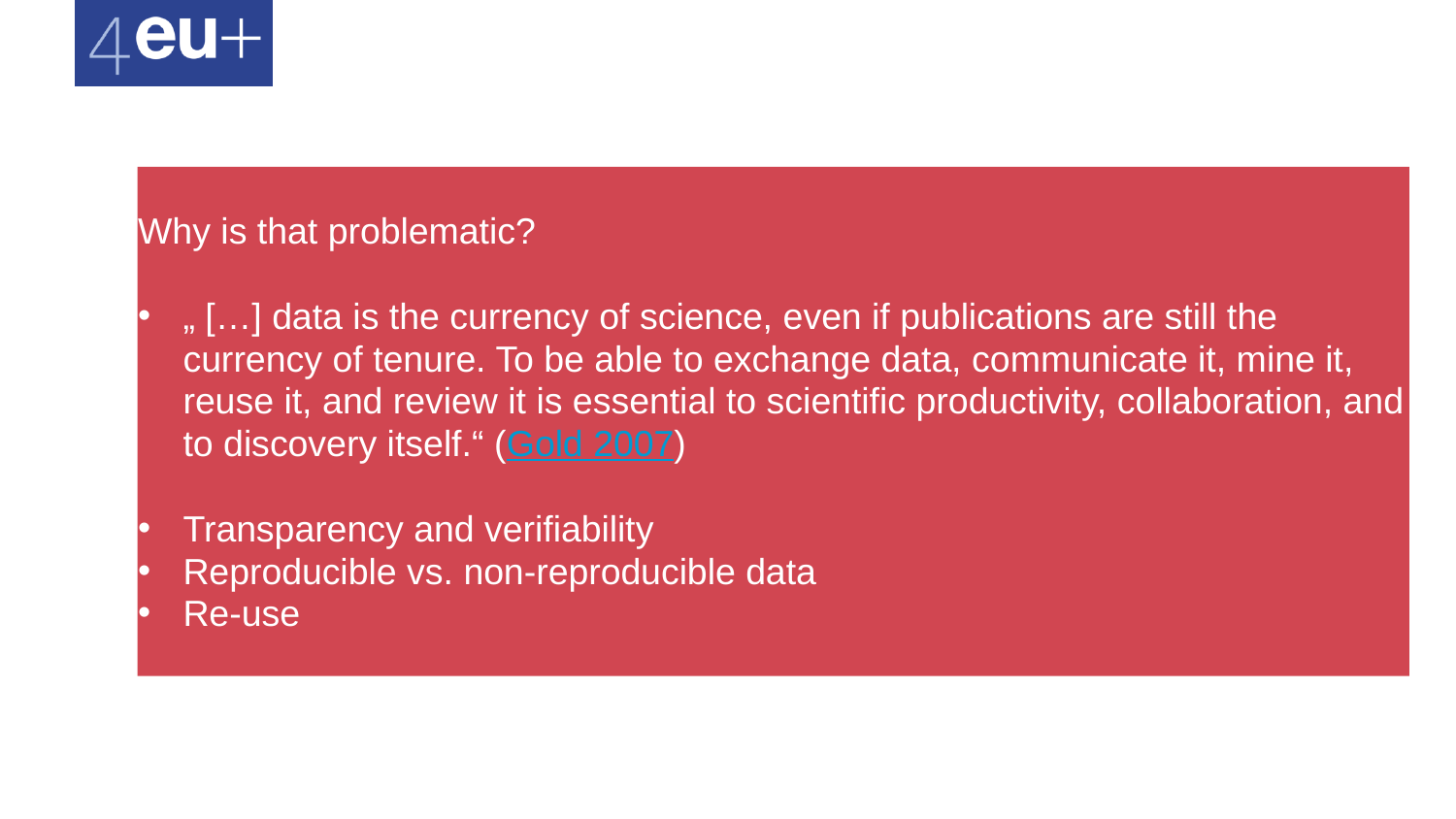

Why is that problematic?

„ […] data is the currency of science, even if publications are still the currency of tenure. To be able to exchange data, communicate it, mine it, reuse it, and review it is essential to scientific productivity, collaboration, and to discovery itself.“ (Gold 2007)

Transparency and verifiability
Reproducible vs. non-reproducible data
Re-use